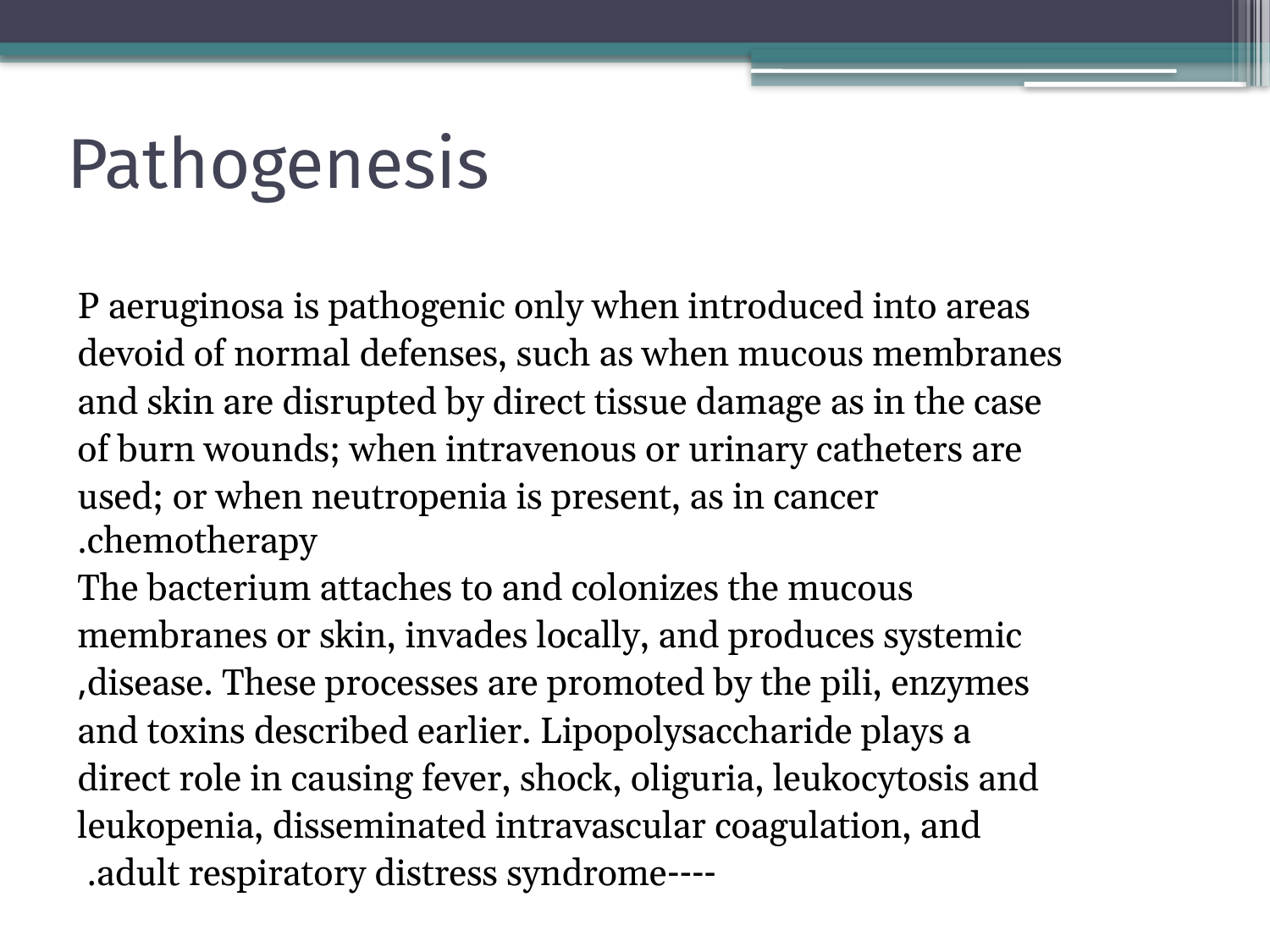

# Pathogenesis
P aeruginosa is pathogenic only when introduced into areas
devoid of normal defenses, such as when mucous membranes
and skin are disrupted by direct tissue damage as in the case
of burn wounds; when intravenous or urinary catheters are
used; or when neutropenia is present, as in cancer chemotherapy.
The bacterium attaches to and colonizes the mucous
membranes or skin, invades locally, and produces systemic
disease. These processes are promoted by the pili, enzymes,
and toxins described earlier. Lipopolysaccharide plays a
direct role in causing fever, shock, oliguria, leukocytosis and
leukopenia, disseminated intravascular coagulation, and
 ----adult respiratory distress syndrome.